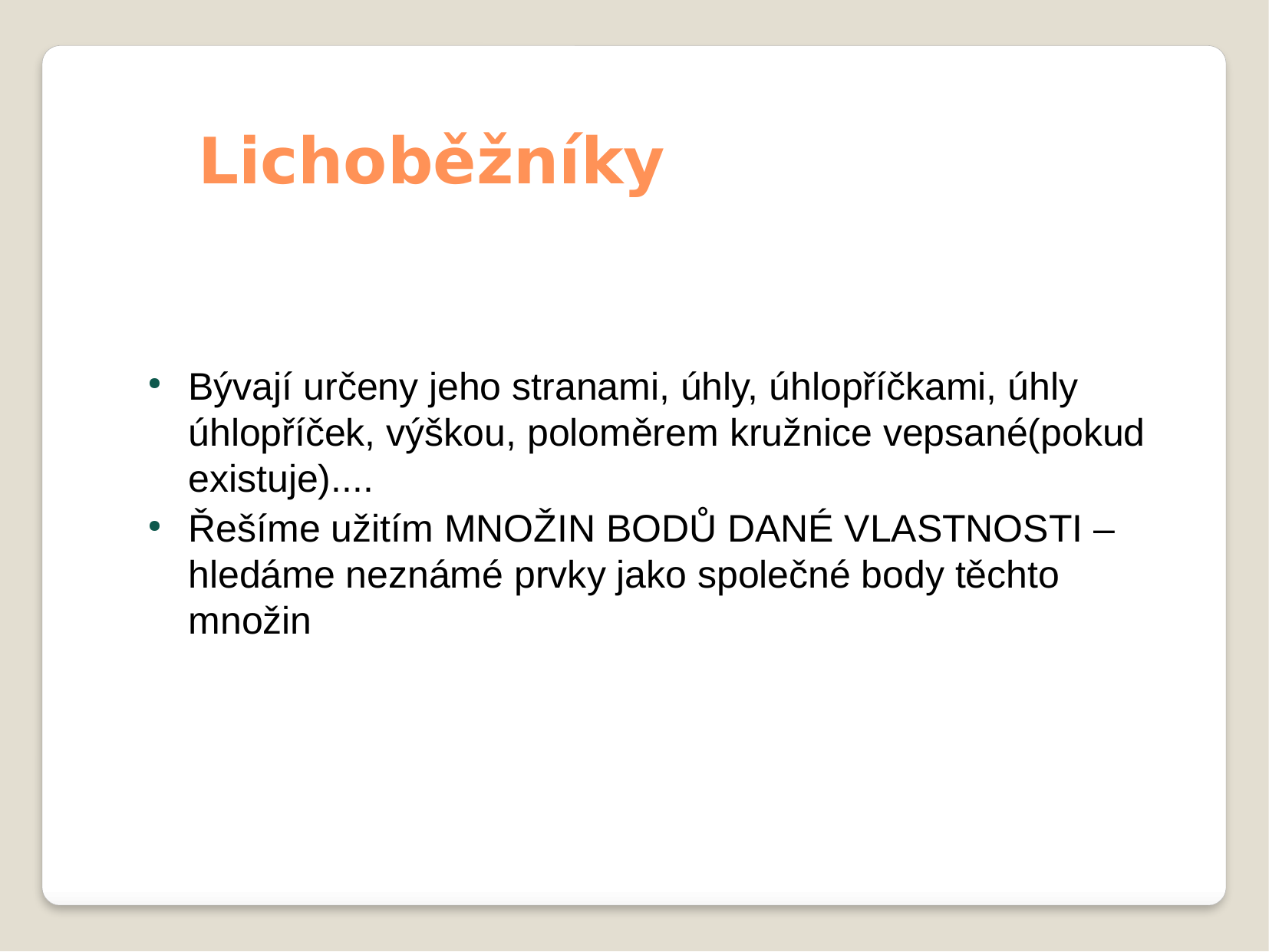

Lichoběžníky
Bývají určeny jeho stranami, úhly, úhlopříčkami, úhly úhlopříček, výškou, poloměrem kružnice vepsané(pokud existuje)....
Řešíme užitím MNOŽIN BODŮ DANÉ VLASTNOSTI – hledáme neznámé prvky jako společné body těchto množin